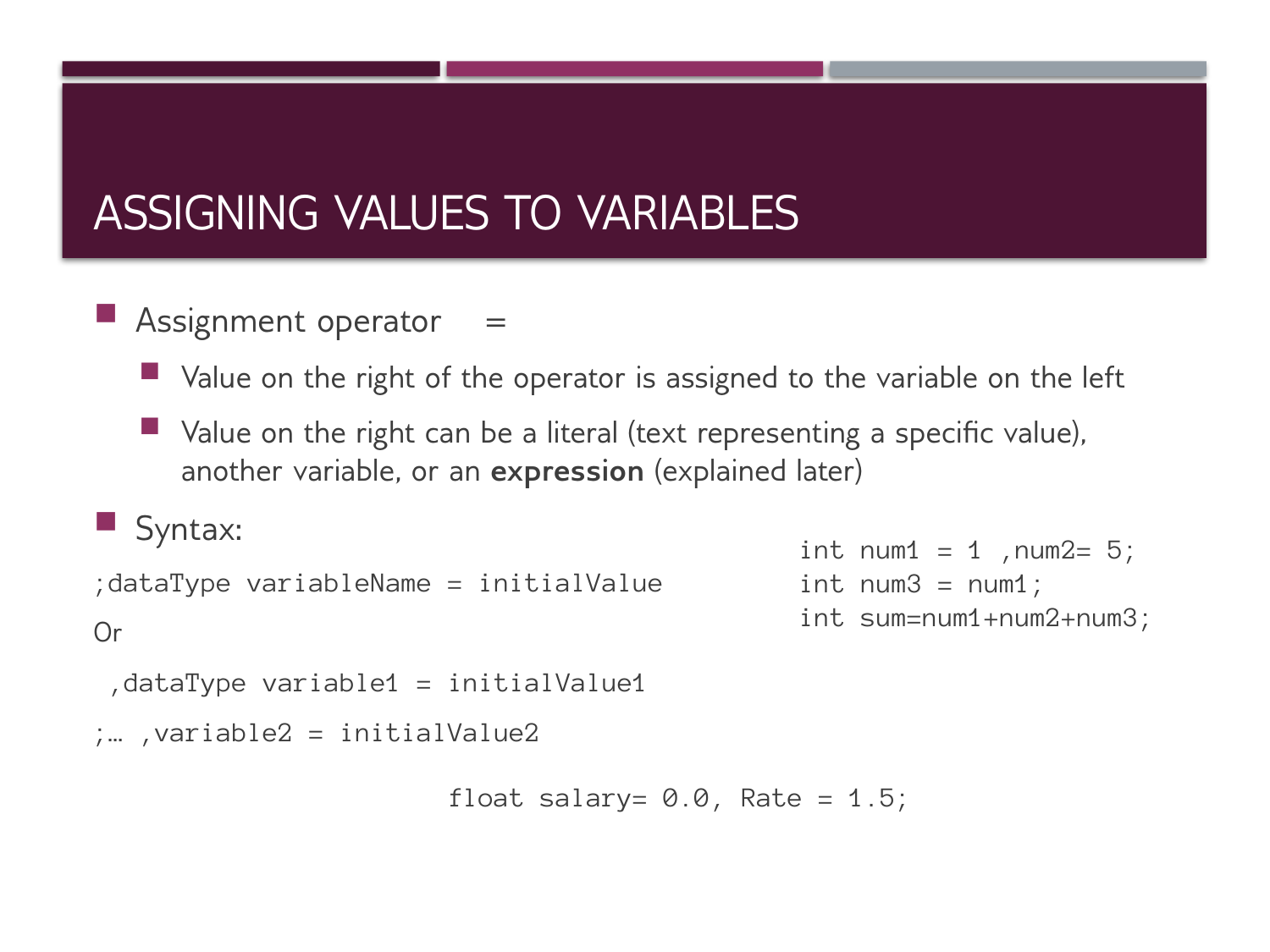

# Assigning Values to Variables
Assignment operator    =
Value on the right of the operator is assigned to the variable on the left
Value on the right can be a literal (text representing a specific value), another variable, or an expression (explained later)
Syntax:
dataType variableName = initialValue;
Or
dataType variable1 = initialValue1,
         variable2 = initialValue2, …;
int num1 = 1 ,num2= 5;
int num3 = num1;
int sum=num1+num2+num3;
float salary= 0.0, Rate = 1.5;